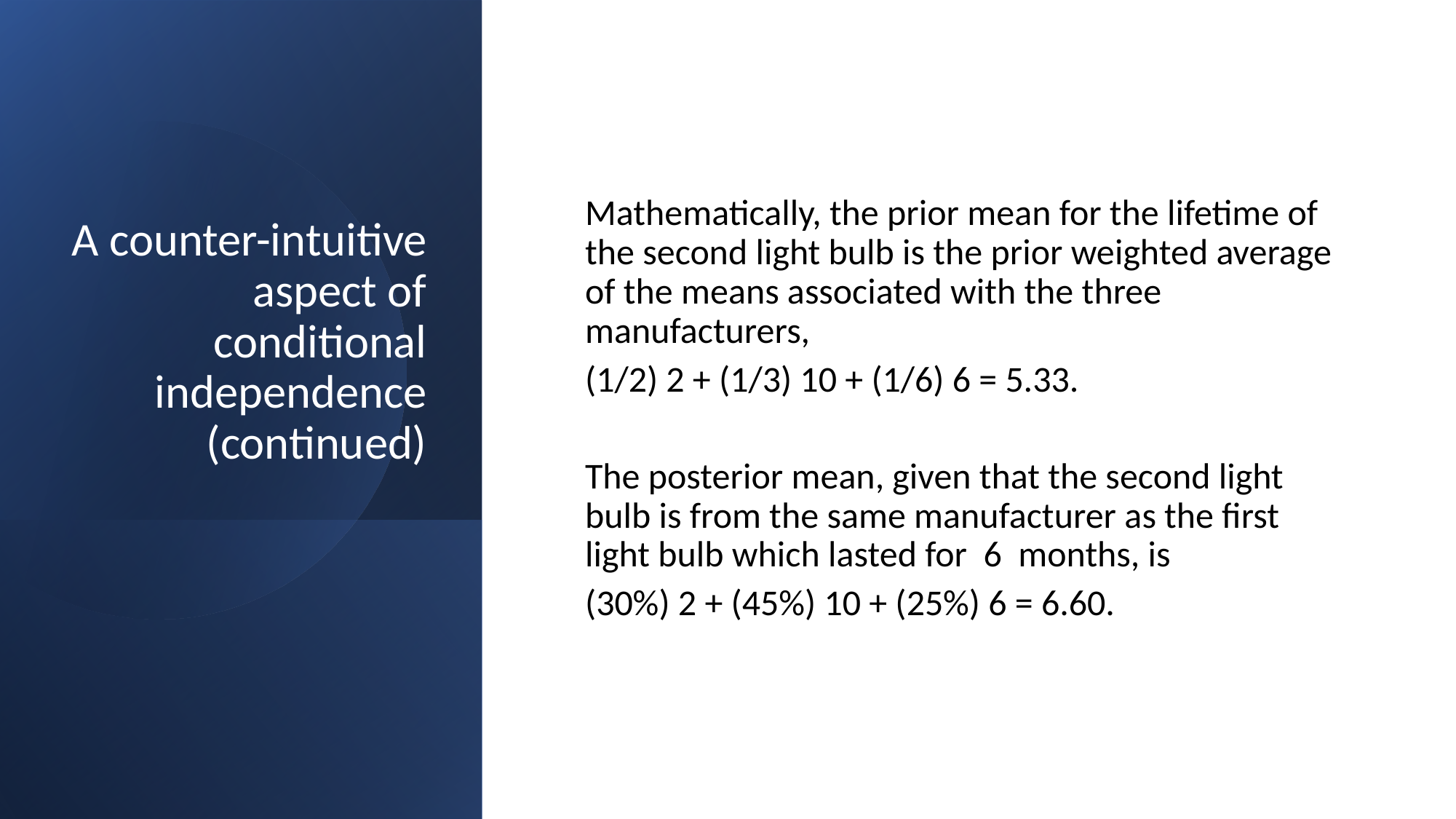

# A counter-intuitive aspect of conditional independence (continued)
Mathematically, the prior mean for the lifetime of the second light bulb is the prior weighted average of the means associated with the three manufacturers,
(1/2) 2 + (1/3) 10 + (1/6) 6 = 5.33.

The posterior mean, given that the second light bulb is from the same manufacturer as the first light bulb which lasted for  6  months, is
(30%) 2 + (45%) 10 + (25%) 6 = 6.60.